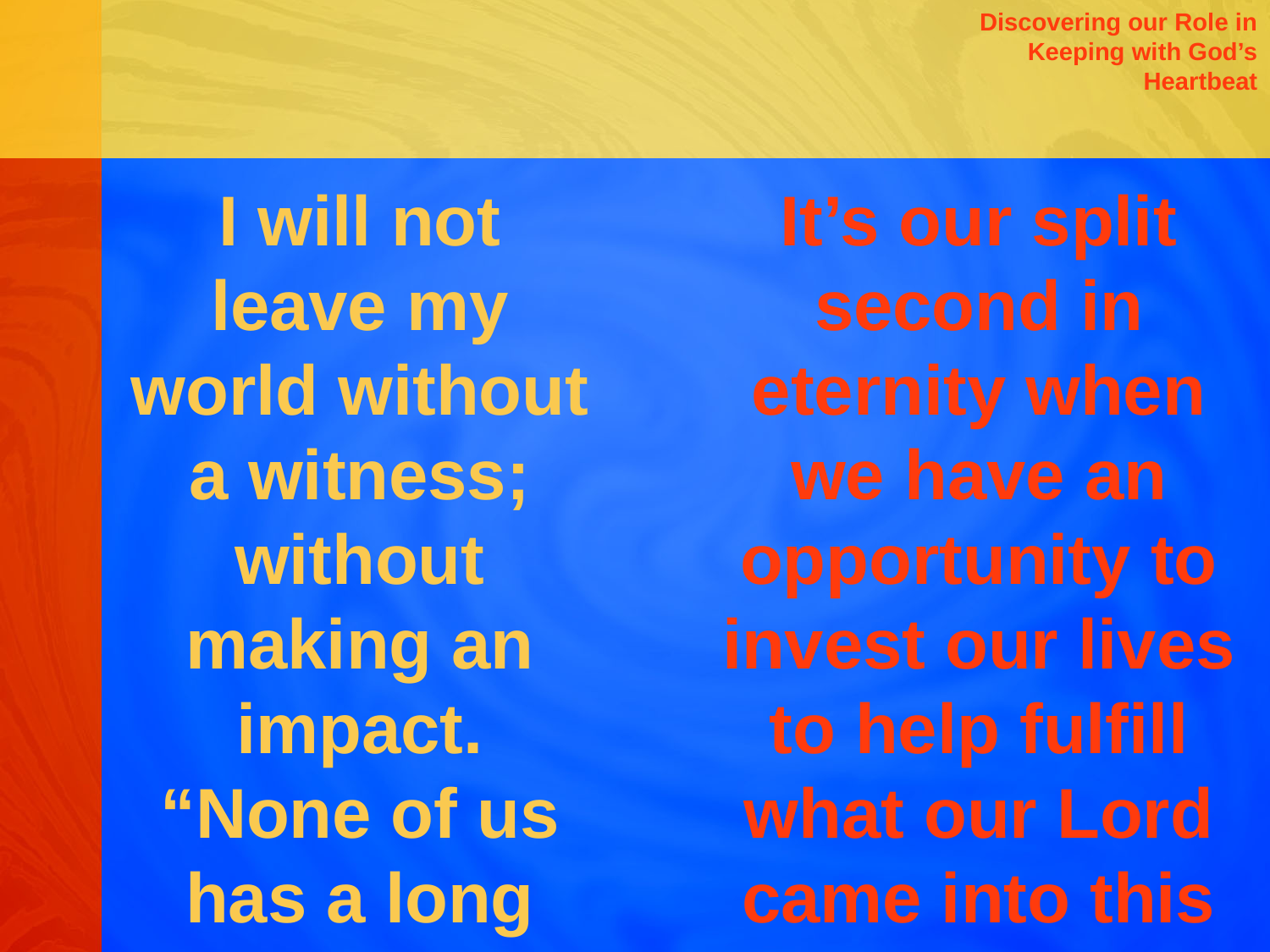

Discovering our Role in Keeping with God’s Heartbeat
It’s our split second in eternity when we have an opportunity to invest our lives to help fulfill what our Lord came into this world to do.” (Bill Bright)
I will not leave my world without a witness; without making an impact. “None of us has a long time here on planet earth.